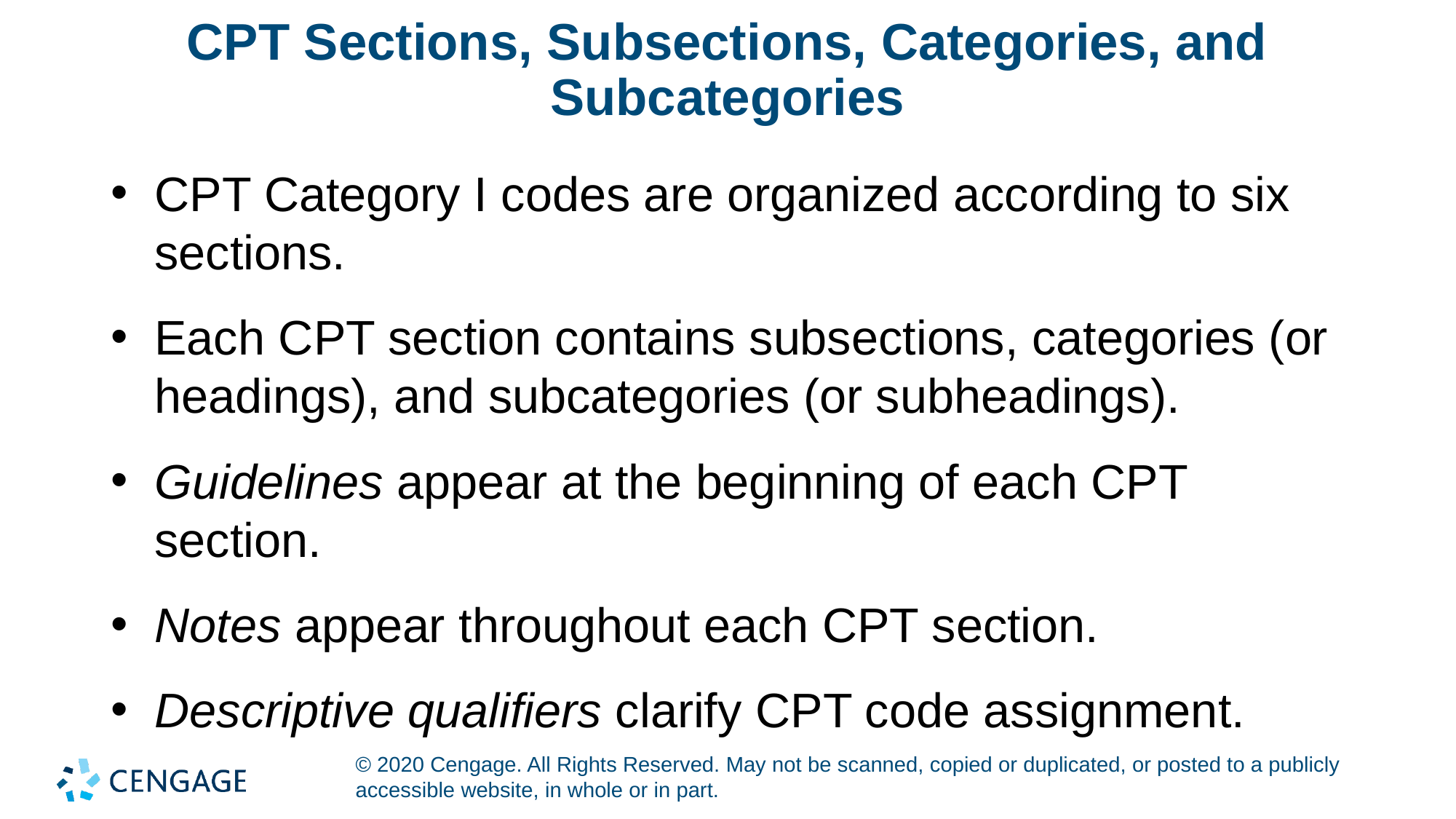

# CPT Sections, Subsections, Categories, and Subcategories
CPT Category I codes are organized according to six sections.
Each CPT section contains subsections, categories (or headings), and subcategories (or subheadings).
Guidelines appear at the beginning of each CPT section.
Notes appear throughout each CPT section.
Descriptive qualifiers clarify CPT code assignment.